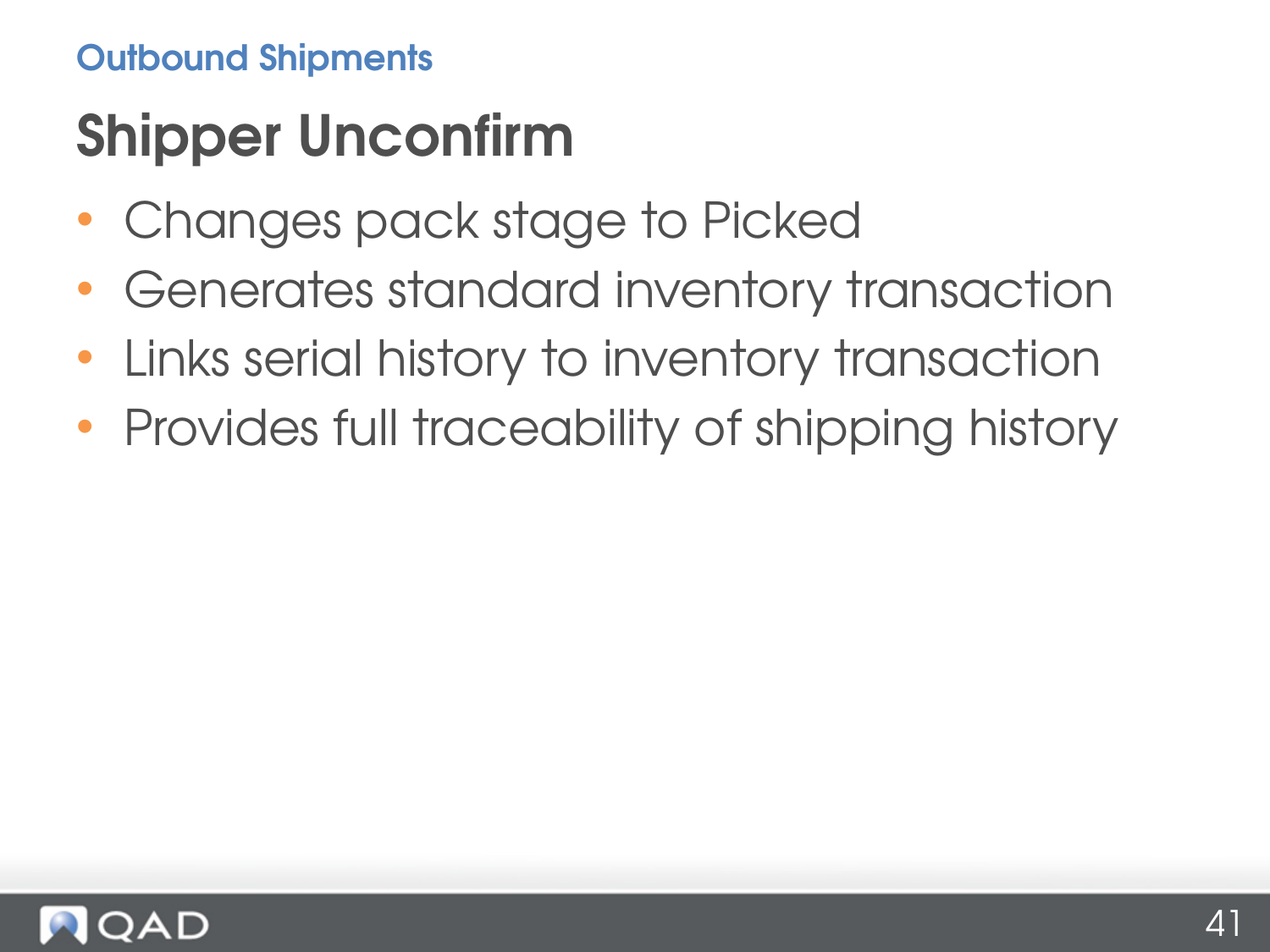

Outbound Shipments
# Shipper Unconfirm
Changes pack stage to Picked
Generates standard inventory transaction
Links serial history to inventory transaction
Provides full traceability of shipping history
41